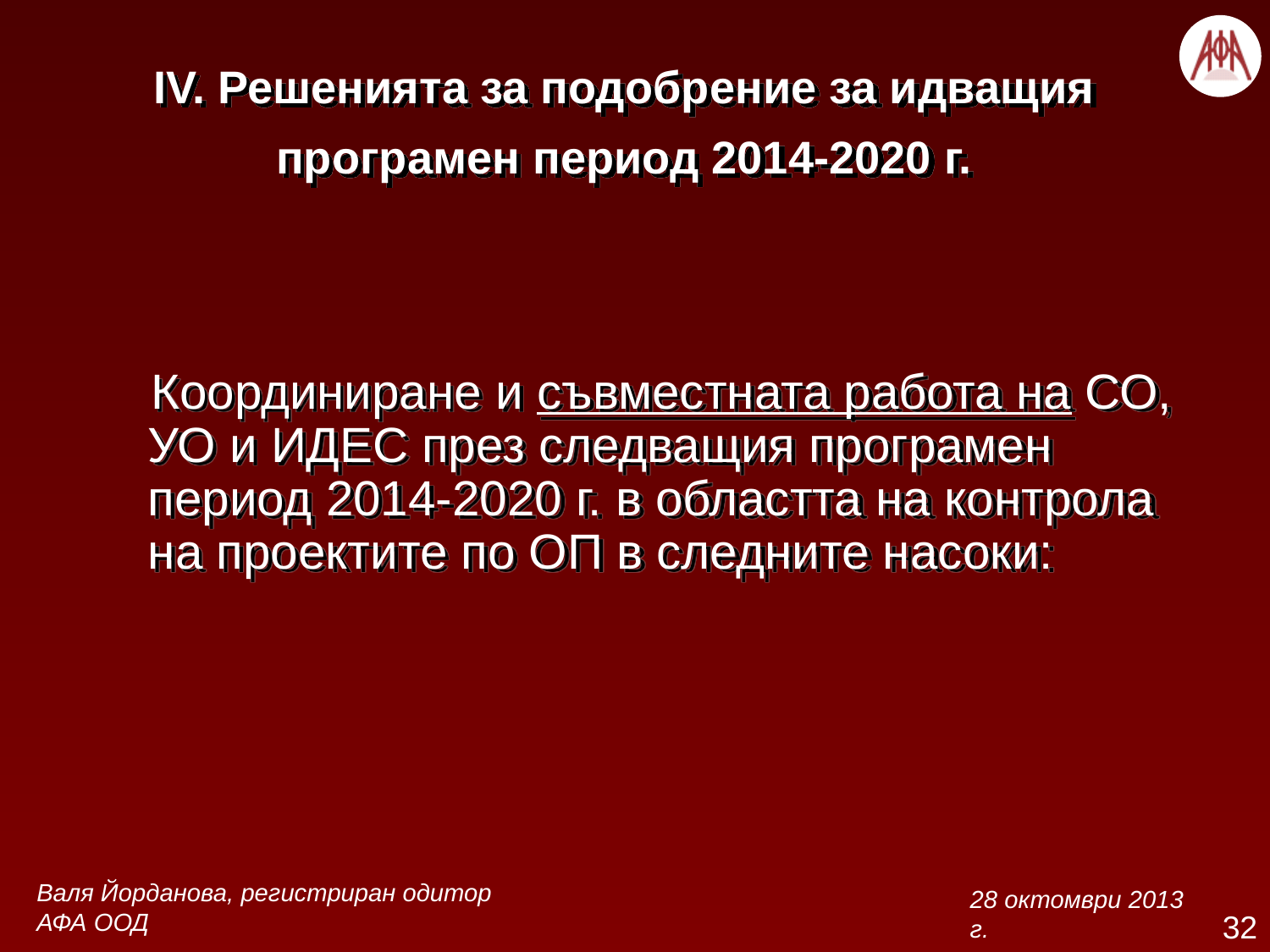

# IV. Решенията за подобрение за идващия програмен период 2014-2020 г.
Координиране и съвместната работа на СО, УО и ИДЕС през следващия програмен период 2014-2020 г. в областта на контрола на проектите по ОП в следните насоки: